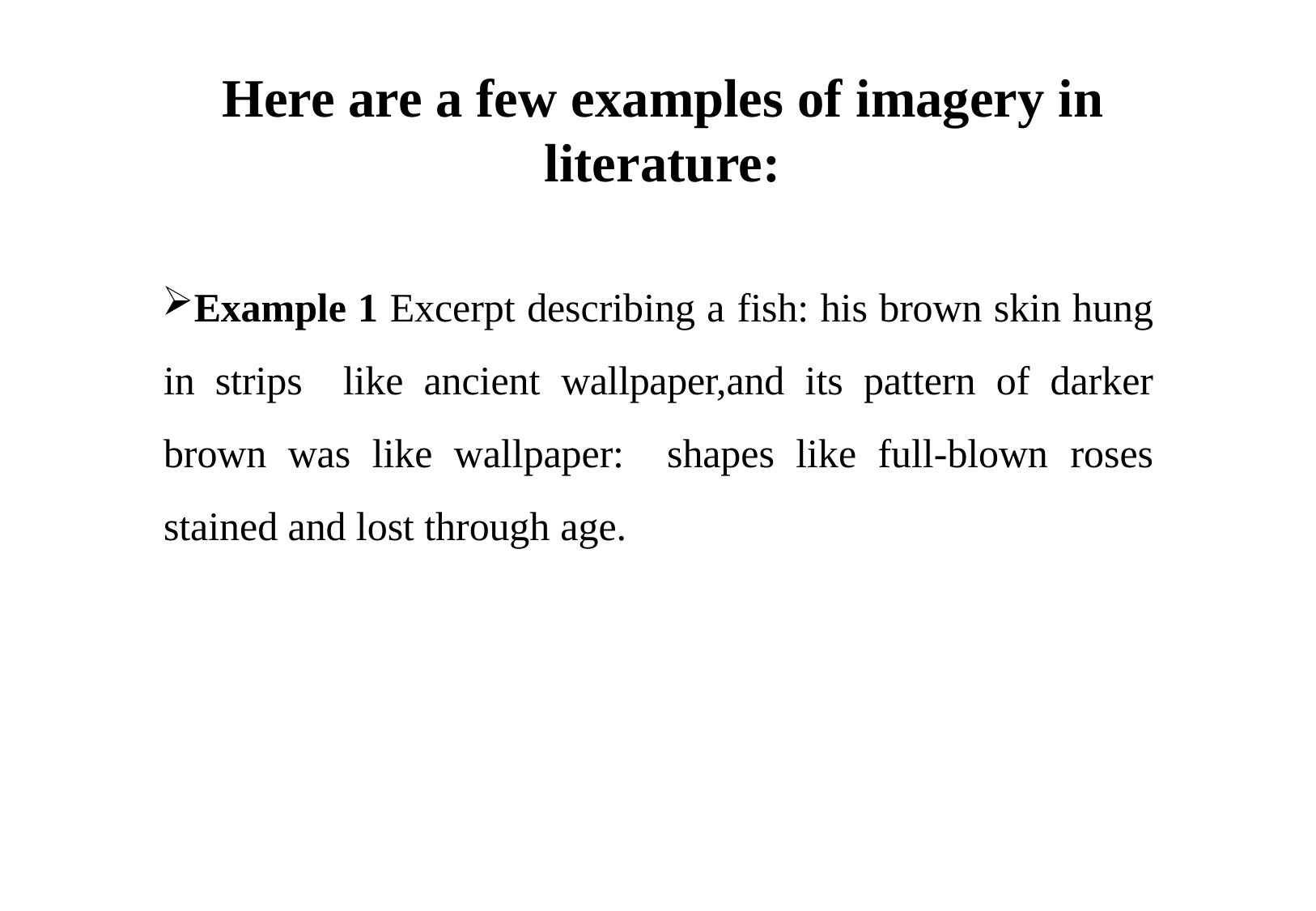

# Here are a few examples of imagery in
literature:
Example 1 Excerpt describing a fish: his brown skin hung in strips  like ancient wallpaper,and its pattern of darker brown was like wallpaper:  shapes like full-blown roses stained and lost through age.